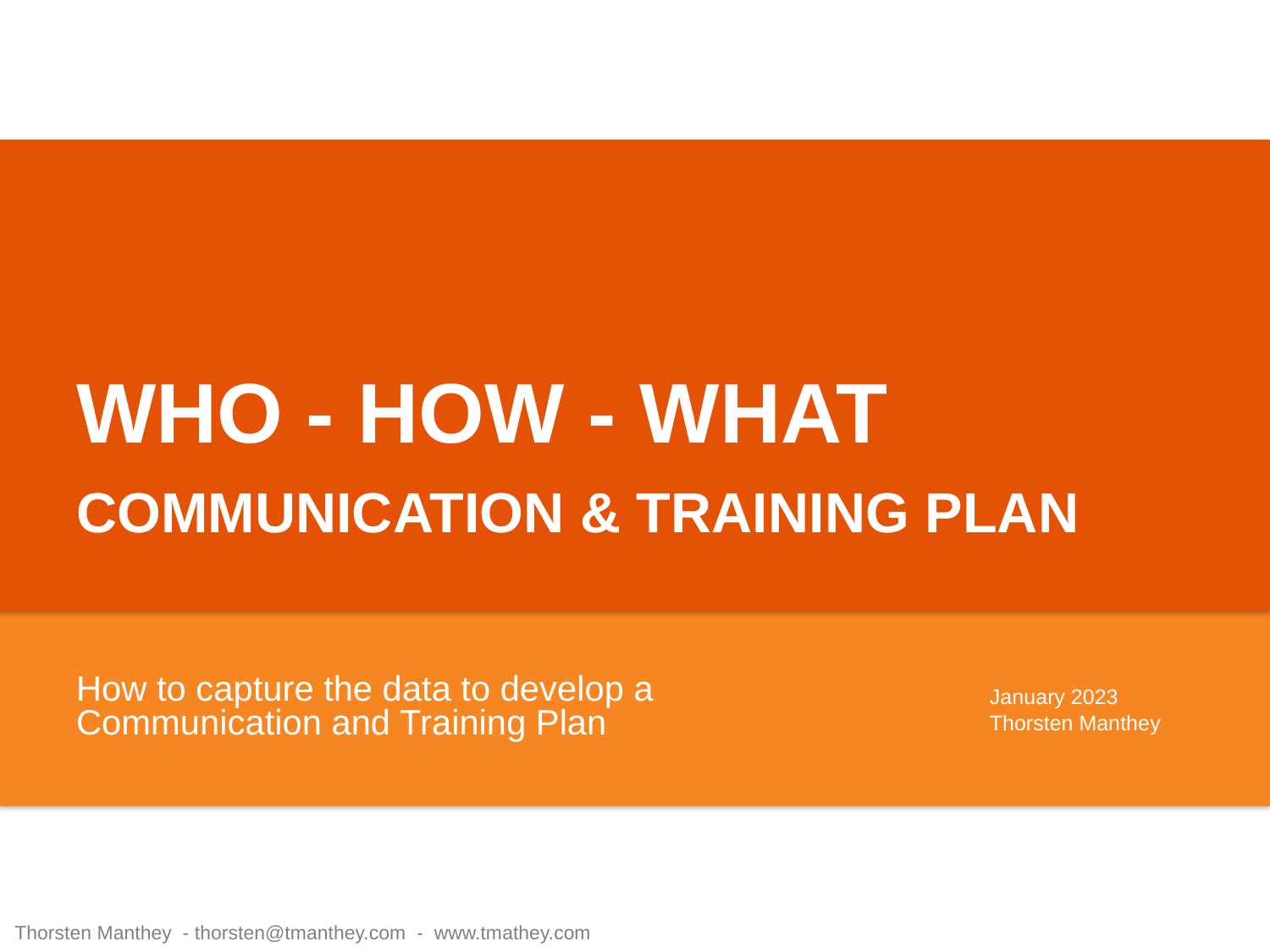

# WHO - HOW - WHAT Communication & Training PLAN
How to capture the data to develop a Communication and Training Plan
January 2023
Thorsten Manthey
Thorsten Manthey  - thorsten@tmanthey.com  -  www.tmathey.com